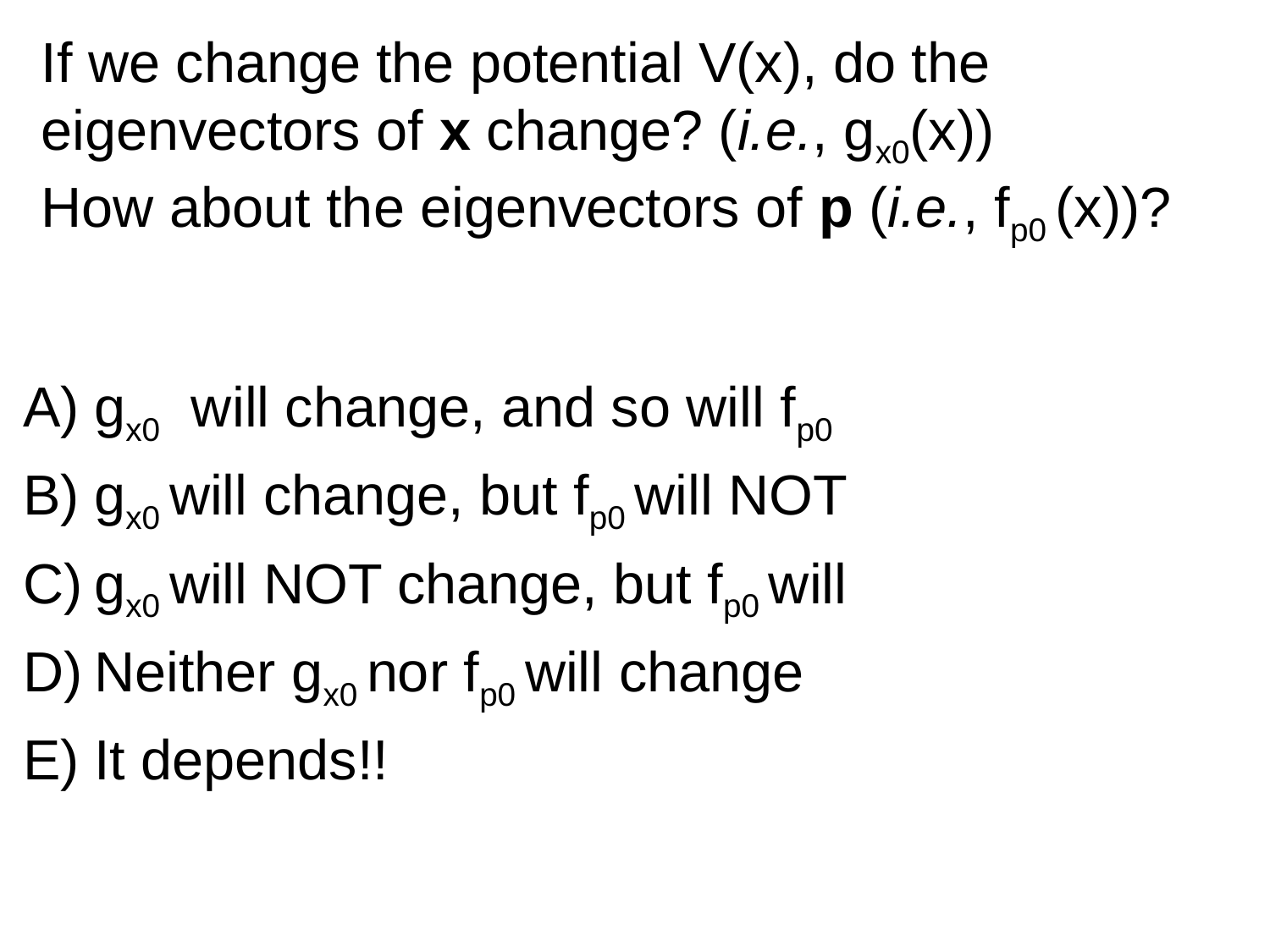

# If we change the potential V(x), do the eigenvectors of x change? (i.e., gx0(x)) How about the eigenvectors of p (i.e., fp0 (x))?
gx0  will change, and so will fp0
gx0 will change, but fp0 will NOT
gx0 will NOT change, but fp0 will
Neither gx0 nor fp0 will change
It depends!!